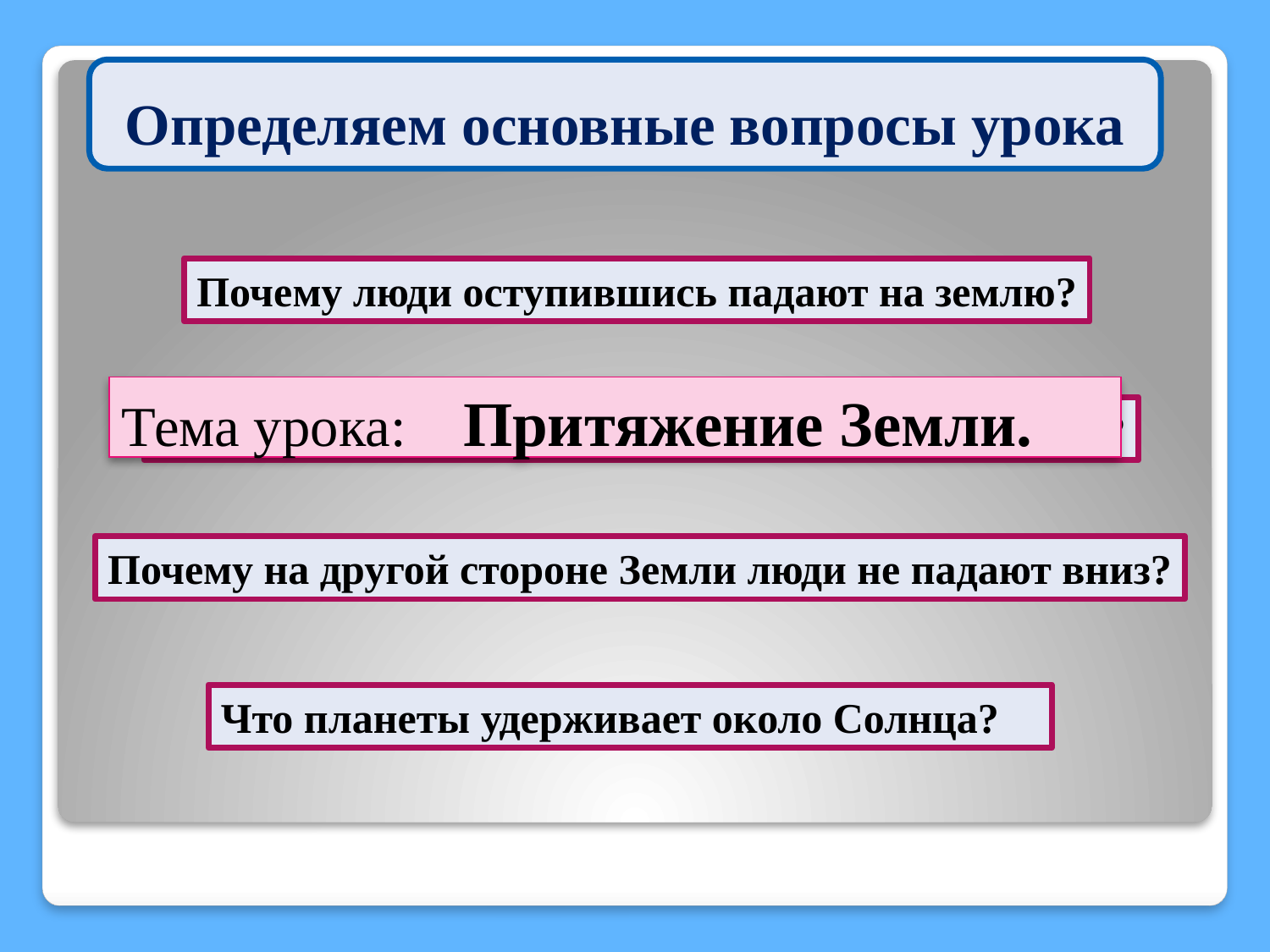

Определяем основные вопросы урока
Почему люди оступившись падают на землю?
Тема урока:    Притяжение Земли.

Почему предметы падают на землю, а не улетают?
Почему на другой стороне Земли люди не падают вниз?
Что планеты удерживает около Солнца?
#